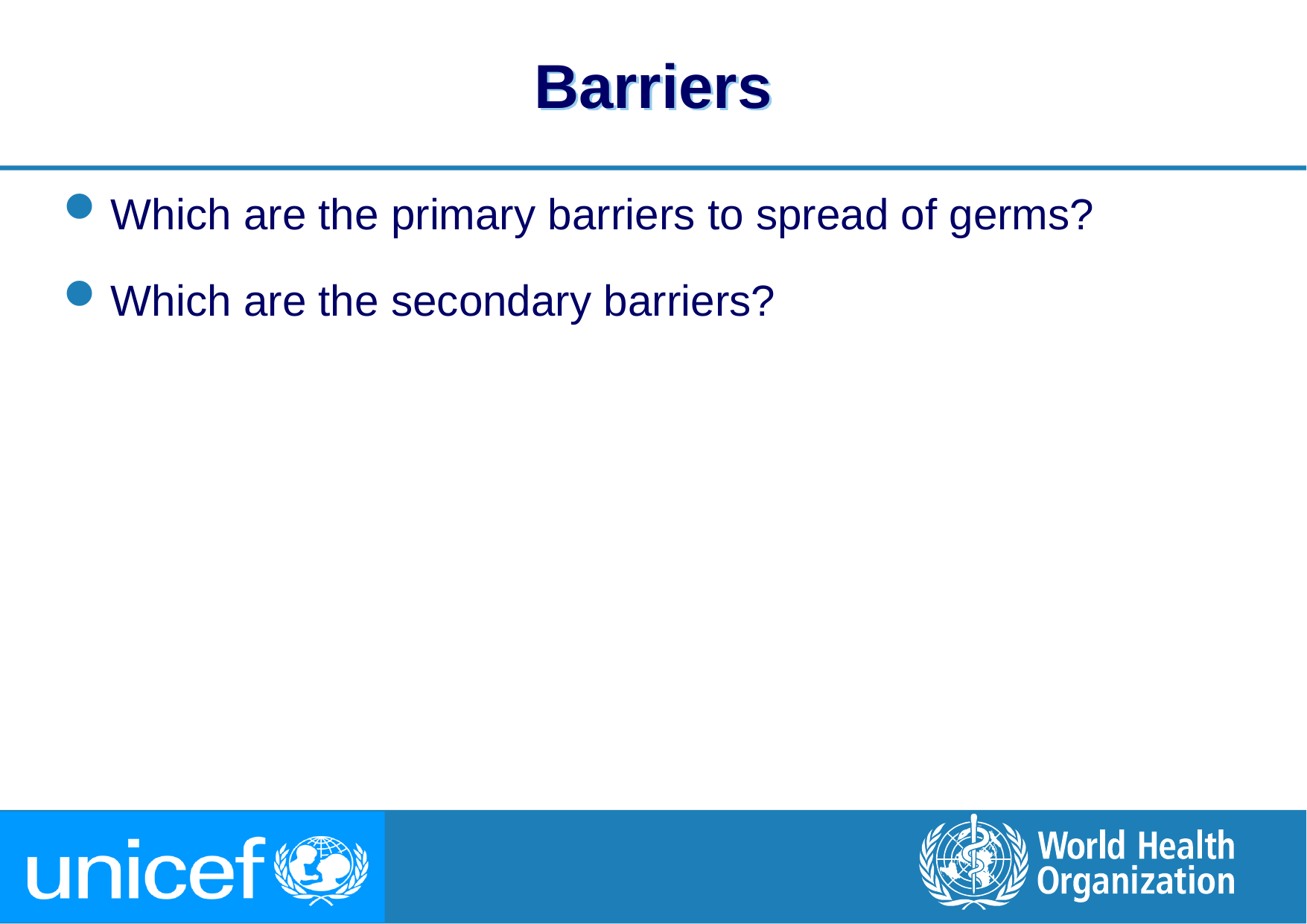

# Barriers

Which are the primary barriers to spread of germs?
Which are the secondary barriers?